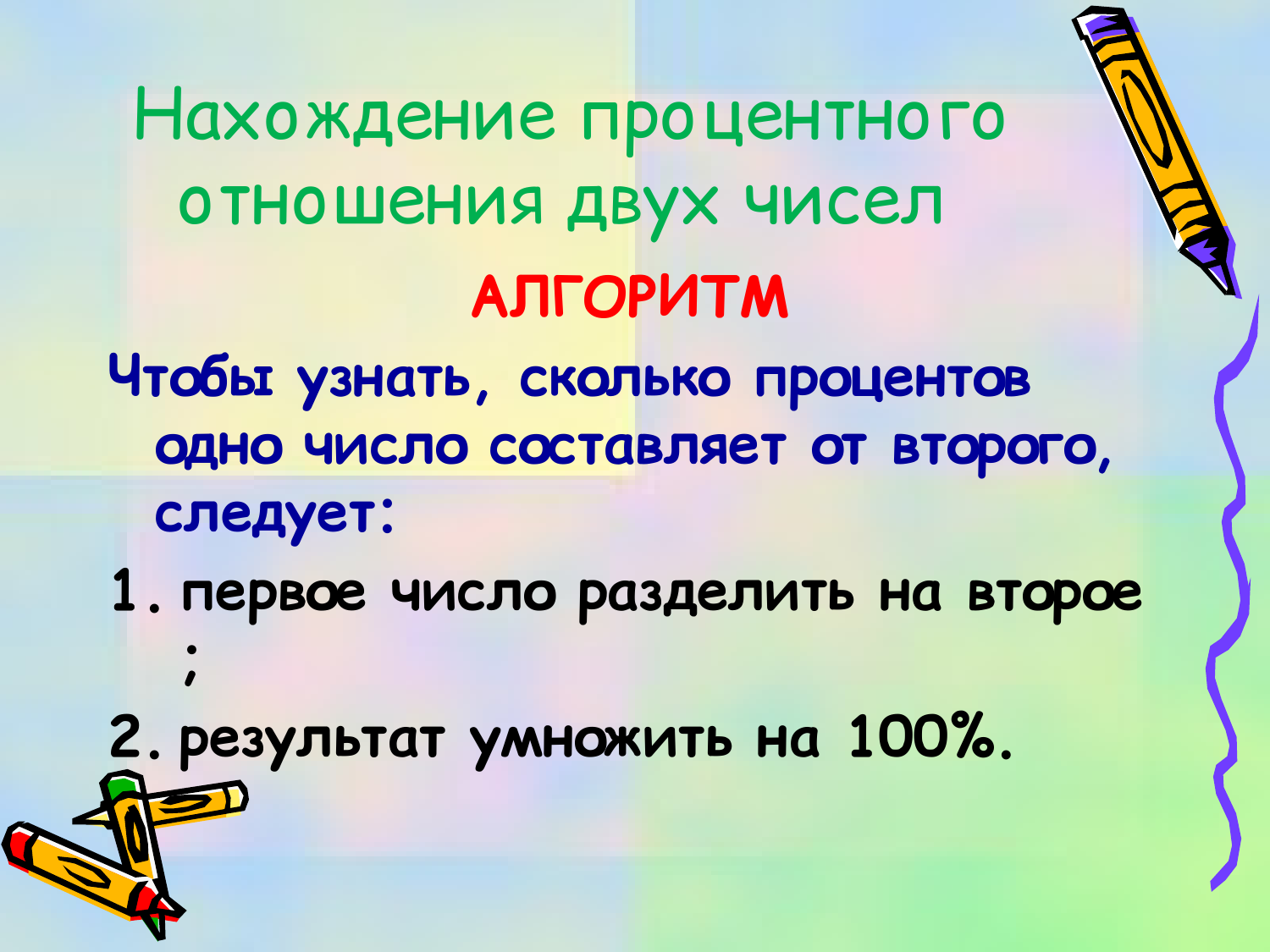

# Нахождение процентного отношения двух чисел
АЛГОРИТМ
Чтобы узнать, сколько процентов одно число составляет от второго, следует:
первое число разделить на второе ;
результат умножить на 100%.